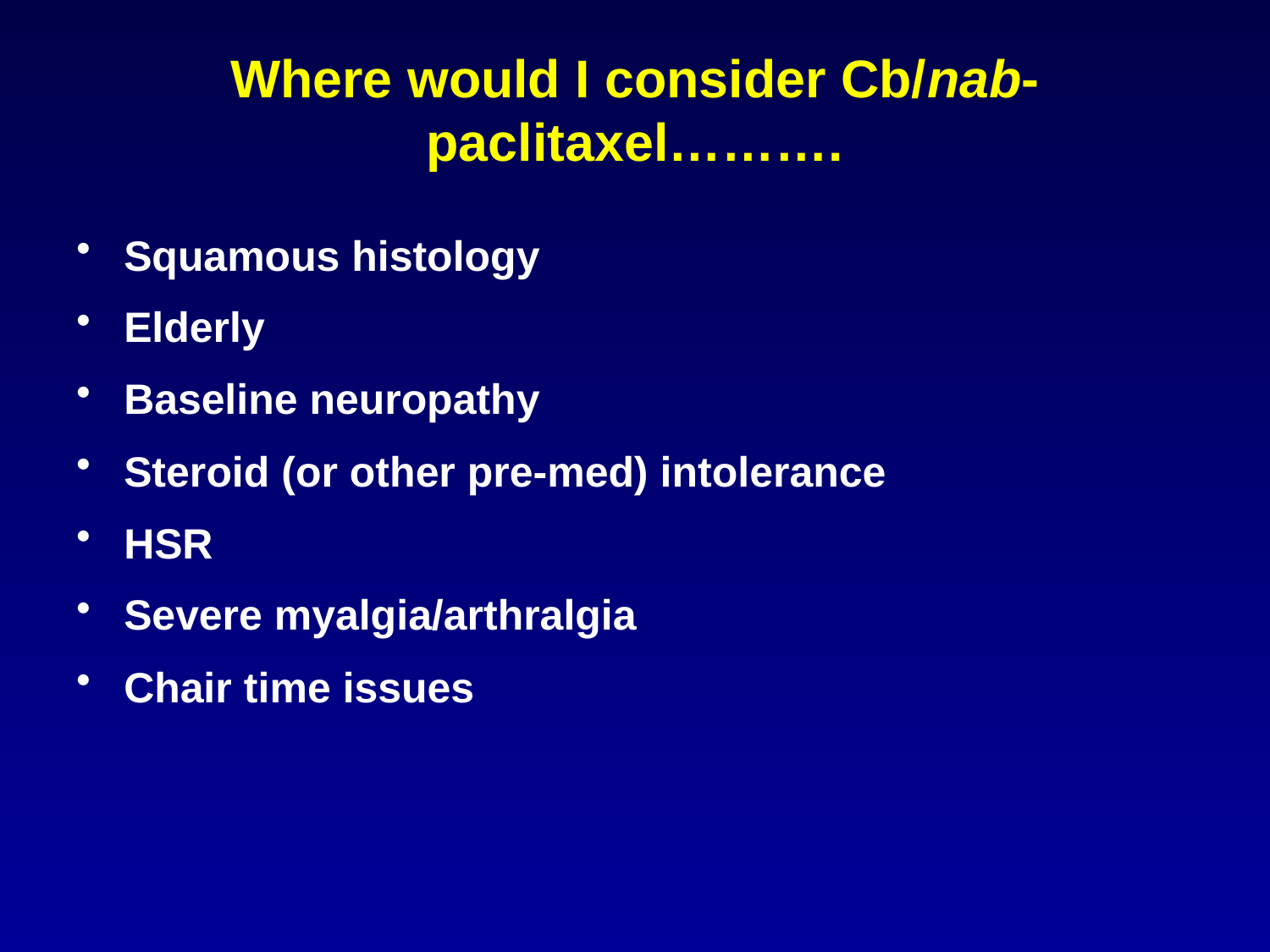

# Where would I consider Cb/nab-paclitaxel……….
Squamous histology
Elderly
Baseline neuropathy
Steroid (or other pre-med) intolerance
HSR
Severe myalgia/arthralgia
Chair time issues